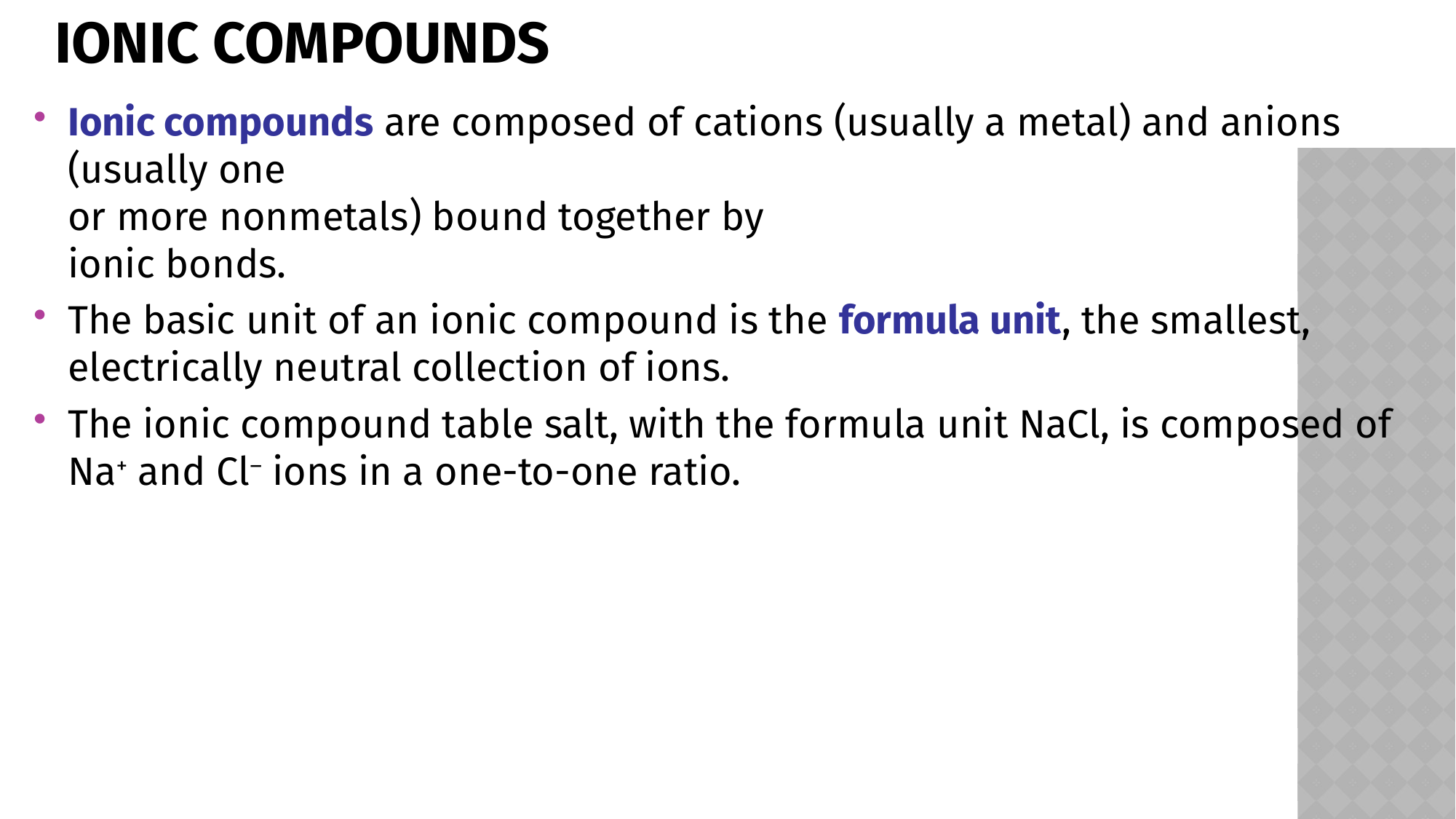

# Ionic Compounds
Ionic compounds are composed of cations (usually a metal) and anions (usually one
or more nonmetals) bound together by
ionic bonds.
The basic unit of an ionic compound is the formula unit, the smallest, electrically neutral collection of ions.
The ionic compound table salt, with the formula unit NaCl, is composed of Na+ and Cl– ions in a one-to-one ratio.